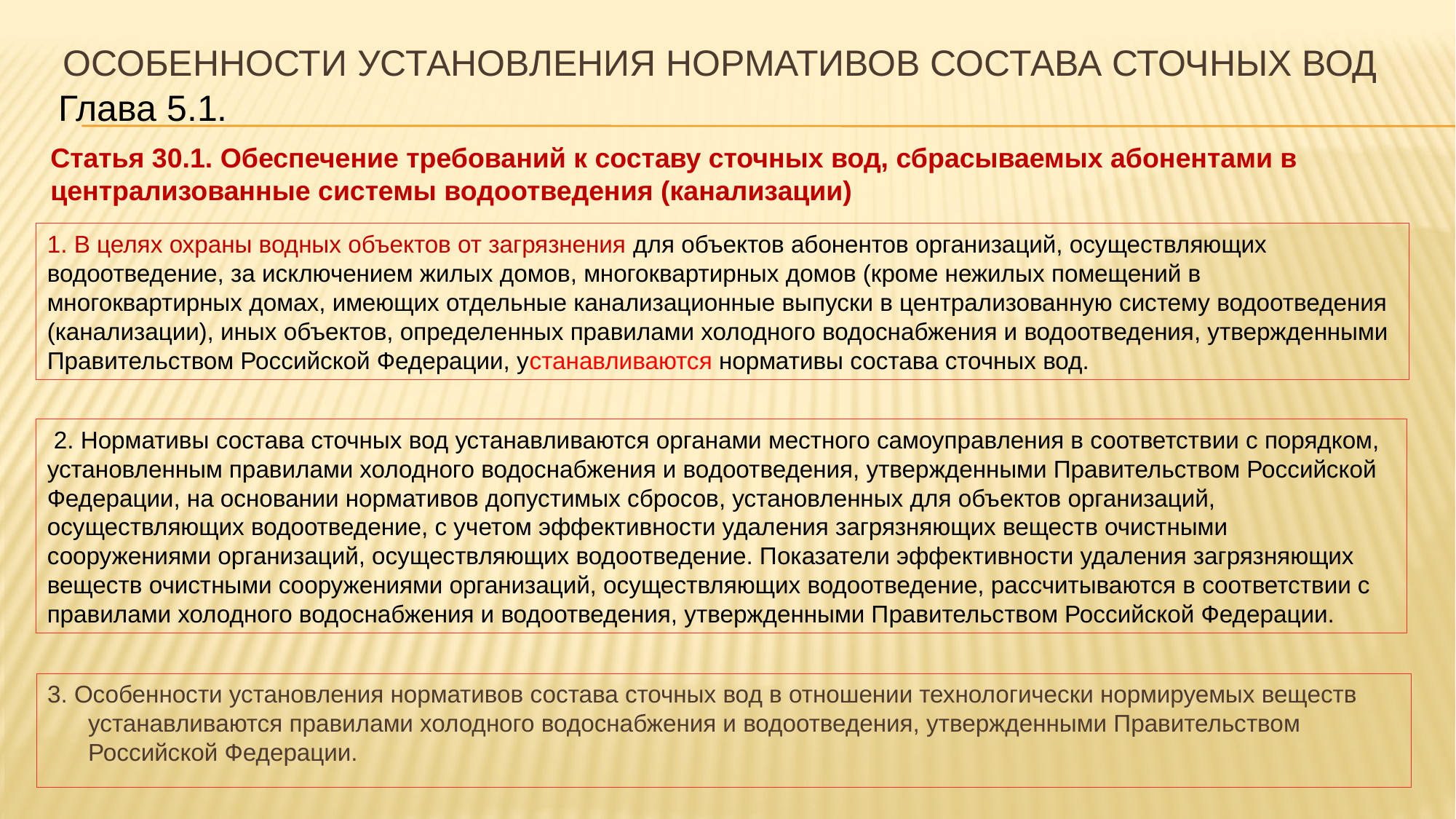

# Особенности установления нормативов состава сточных вод
Глава 5.1.
Статья 30.1. Обеспечение требований к составу сточных вод, сбрасываемых абонентами в централизованные системы водоотведения (канализации)
1. В целях охраны водных объектов от загрязнения для объектов абонентов организаций, осуществляющих водоотведение, за исключением жилых домов, многоквартирных домов (кроме нежилых помещений в многоквартирных домах, имеющих отдельные канализационные выпуски в централизованную систему водоотведения (канализации), иных объектов, определенных правилами холодного водоснабжения и водоотведения, утвержденными Правительством Российской Федерации, устанавливаются нормативы состава сточных вод.
 2. Нормативы состава сточных вод устанавливаются органами местного самоуправления в соответствии с порядком, установленным правилами холодного водоснабжения и водоотведения, утвержденными Правительством Российской Федерации, на основании нормативов допустимых сбросов, установленных для объектов организаций, осуществляющих водоотведение, с учетом эффективности удаления загрязняющих веществ очистными сооружениями организаций, осуществляющих водоотведение. Показатели эффективности удаления загрязняющих веществ очистными сооружениями организаций, осуществляющих водоотведение, рассчитываются в соответствии с правилами холодного водоснабжения и водоотведения, утвержденными Правительством Российской Федерации.
3. Особенности установления нормативов состава сточных вод в отношении технологически нормируемых веществ устанавливаются правилами холодного водоснабжения и водоотведения, утвержденными Правительством Российской Федерации.